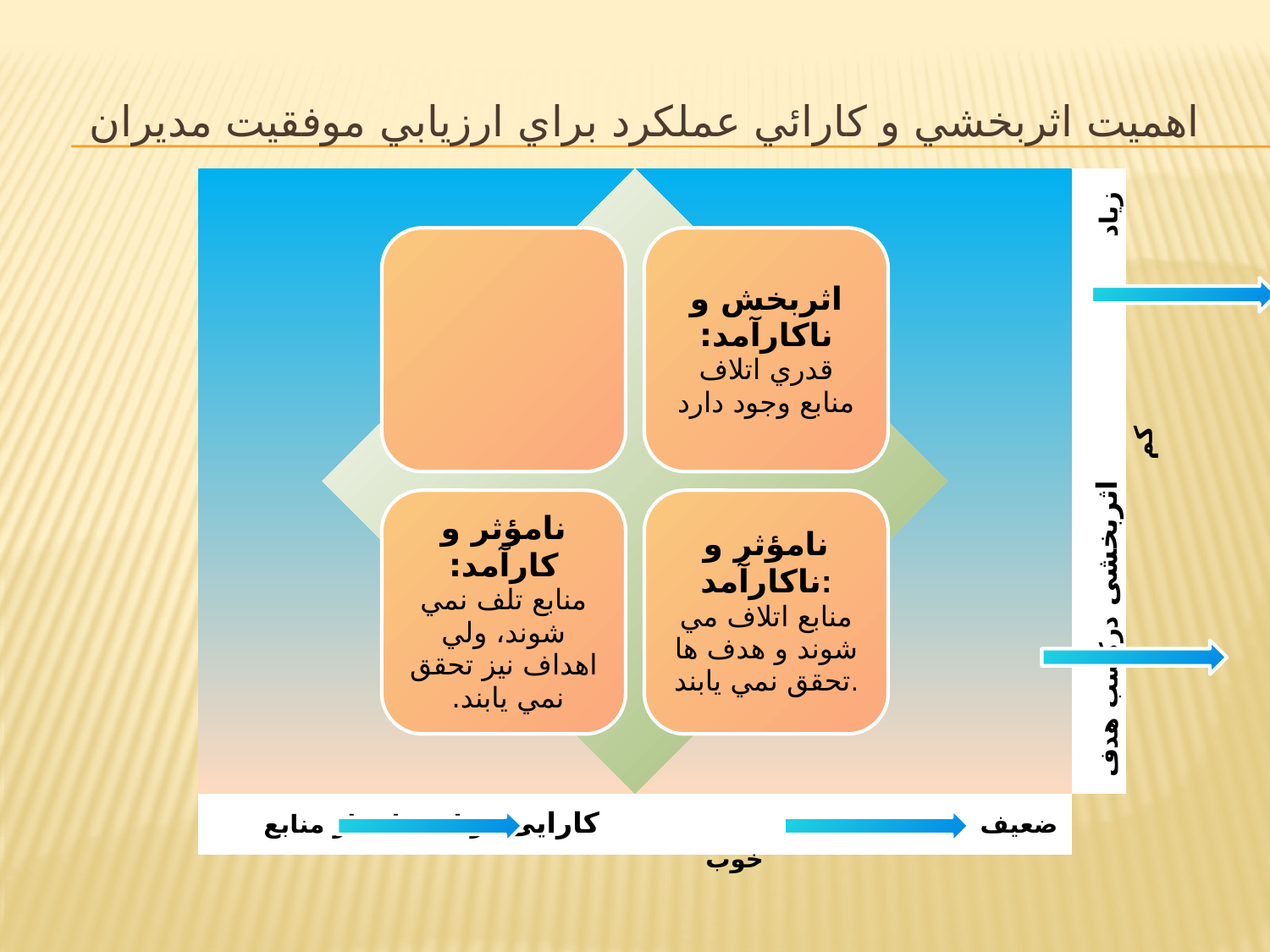

# اهميت اثربخشي و كارائي عملكرد براي ارزيابي موفقيت مديران
اثربخش و ناكارآمد:
نامؤثر و كارآمد:
منابع تلف نمي شوند، ولي اهداف نيز تحقق نمي يابند.
  زیاد                            اثربخشی درکسب هدف                               کم

ضعیف                                            کارایی در استفاده از منابع                                         خوب